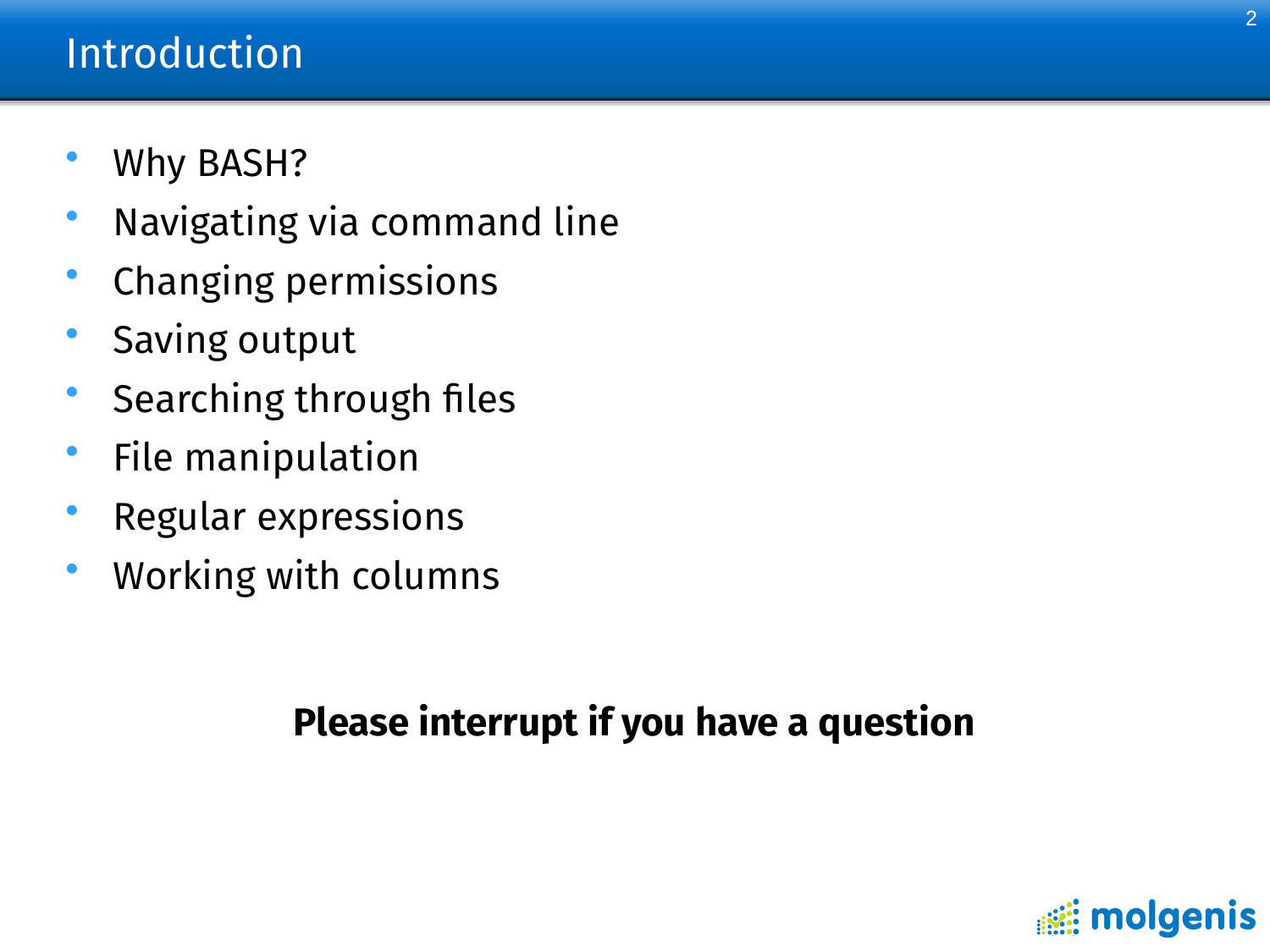

2
# Introduction
Why BASH?
Navigating via command line
Changing permissions
Saving output
Searching through files
File manipulation
Regular expressions
Working with columns

Please interrupt if you have a question